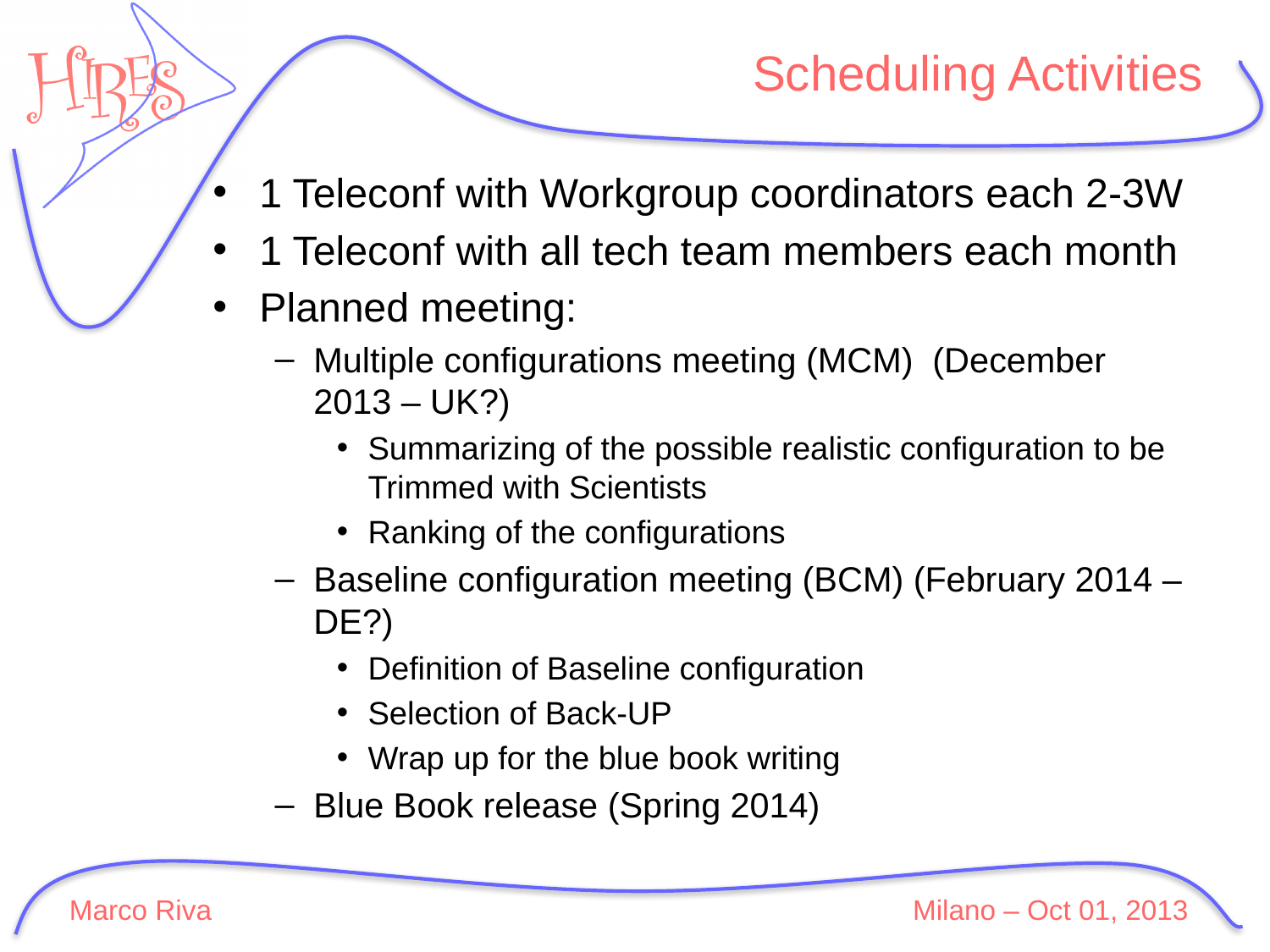

# Scheduling Activities
1 Teleconf with Workgroup coordinators each 2-3W
1 Teleconf with all tech team members each month
Planned meeting:
Multiple configurations meeting (MCM)  (December 2013 – UK?)
Summarizing of the possible realistic configuration to be Trimmed with Scientists
Ranking of the configurations
Baseline configuration meeting (BCM) (February 2014 – DE?)
Definition of Baseline configuration
Selection of Back-UP
Wrap up for the blue book writing
Blue Book release (Spring 2014)